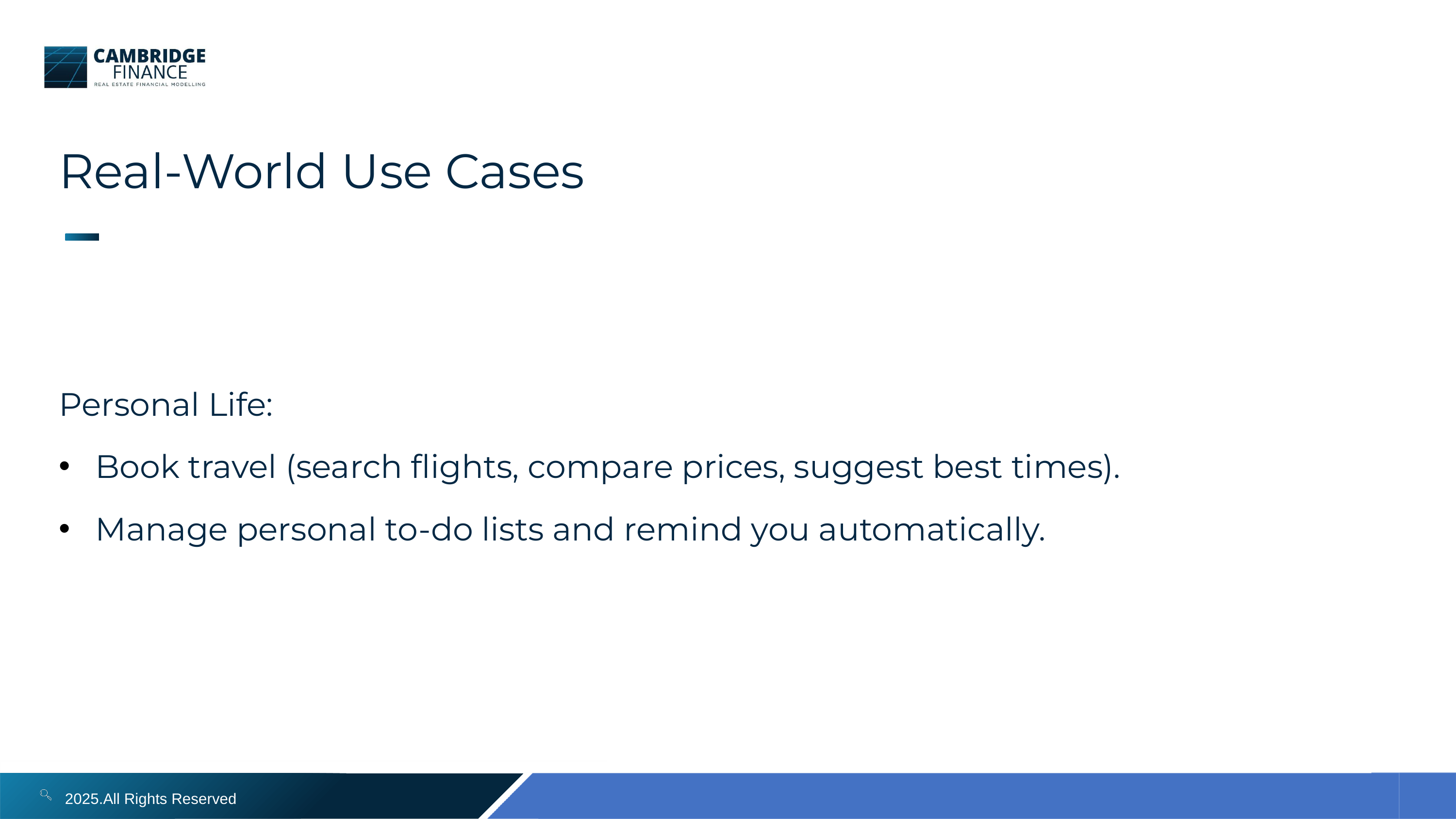

Real-World Use Cases

Personal Life:
Book travel (search flights, compare prices, suggest best times).
Manage personal to-do lists and remind you automatically.

2025.All Rights Reserved